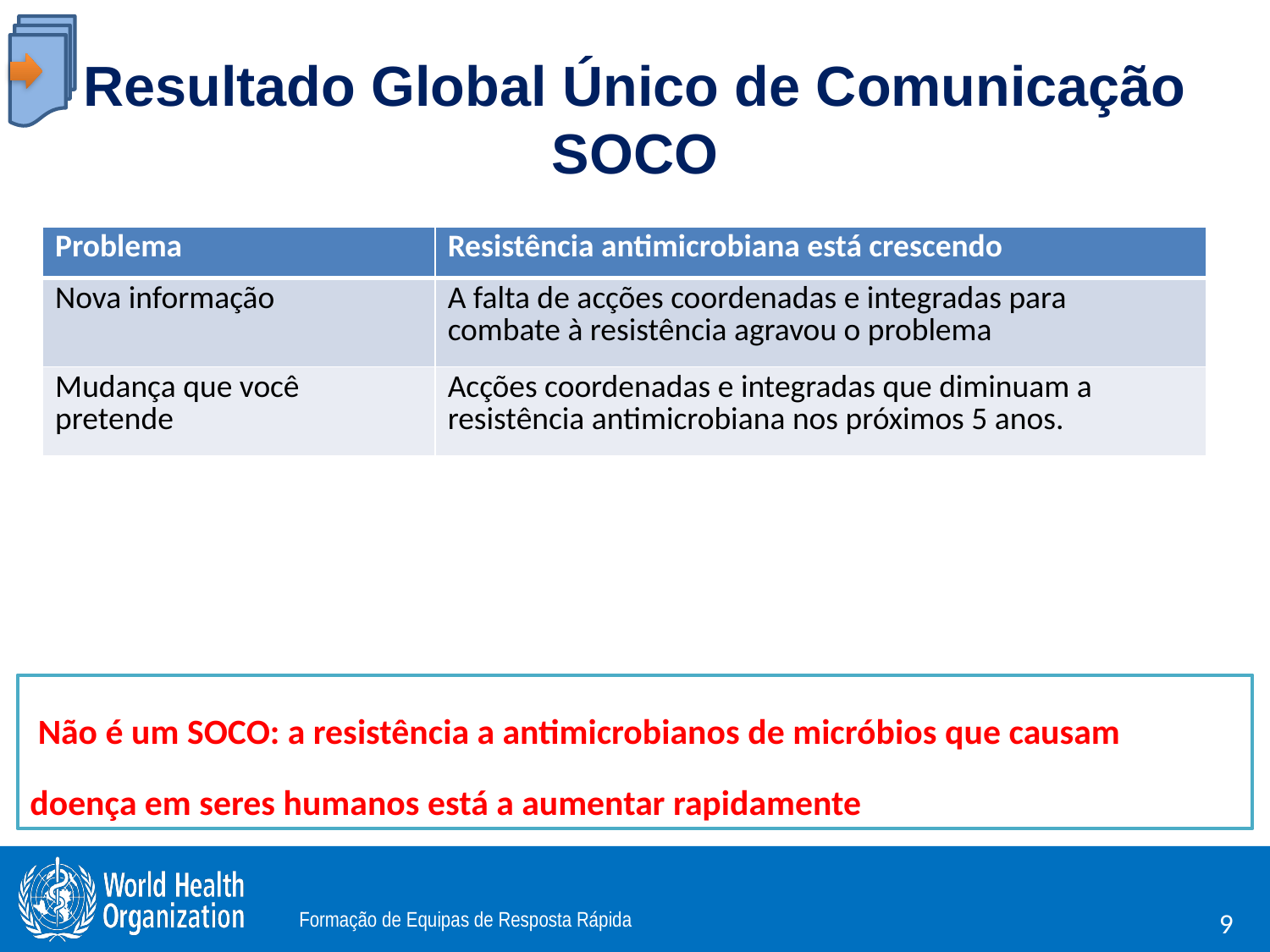

Exemplo de SOCO
# Resultado Global Único de Comunicação SOCO
| Problema | Resistência antimicrobiana está crescendo |
| --- | --- |
| Nova informação | A falta de acções coordenadas e integradas para combate à resistência agravou o problema |
| Mudança que você pretende | Acções coordenadas e integradas que diminuam a resistência antimicrobiana nos próximos 5 anos. |
 Não é um SOCO: a resistência a antimicrobianos de micróbios que causam
doença em seres humanos está a aumentar rapidamente